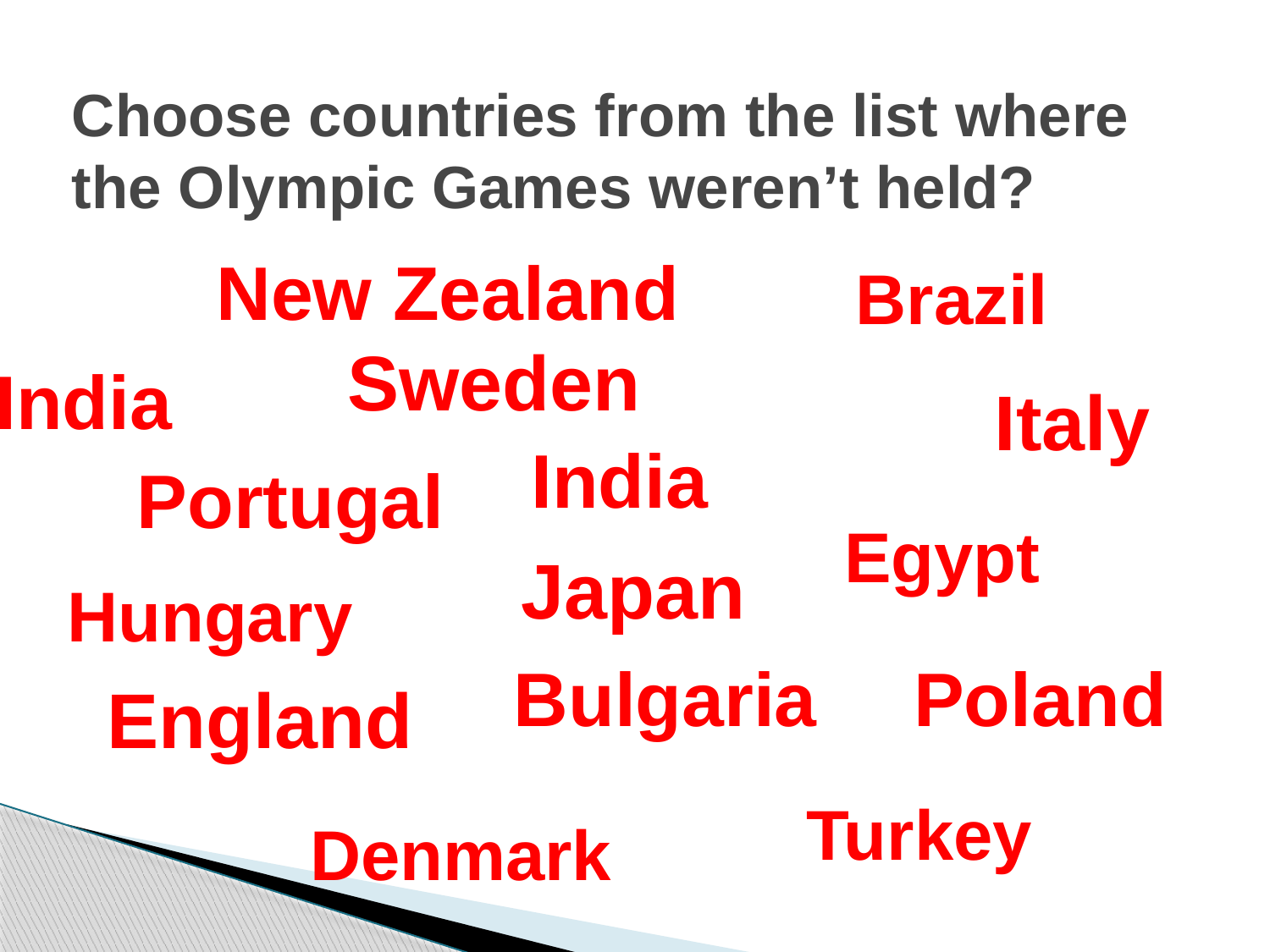

# Choose countries from the list where the Olympic Games weren’t held?
New Zealand
Brazil
Sweden
India
Italy
India
Portugal
Egypt
Japan
Hungary
Bulgaria
Poland
England
Turkey
Denmark